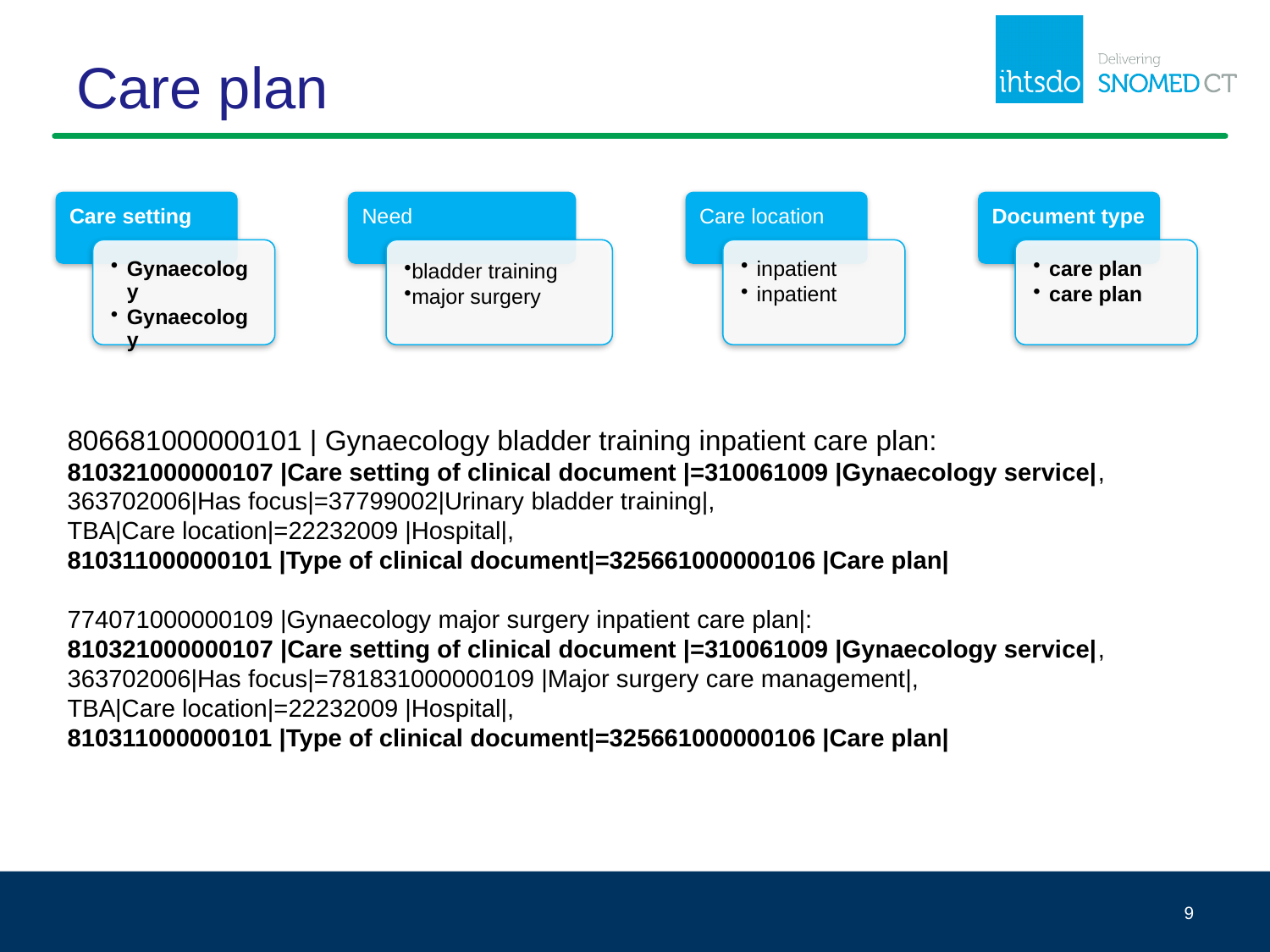

# Care plan
Care setting
Gynaecology
Gynaecology

Need
bladder training
major surgery

Care location
inpatient
inpatient

Document type
care plan
care plan
806681000000101 | Gynaecology bladder training inpatient care plan:
810321000000107 |Care setting of clinical document |=310061009 |Gynaecology service|,
363702006|Has focus|=37799002|Urinary bladder training|,
TBA|Care location|=22232009 |Hospital|,
810311000000101 |Type of clinical document|=325661000000106 |Care plan|

774071000000109 |Gynaecology major surgery inpatient care plan|:
810321000000107 |Care setting of clinical document |=310061009 |Gynaecology service|,
363702006|Has focus|=781831000000109 |Major surgery care management|,
TBA|Care location|=22232009 |Hospital|,
810311000000101 |Type of clinical document|=325661000000106 |Care plan|
9